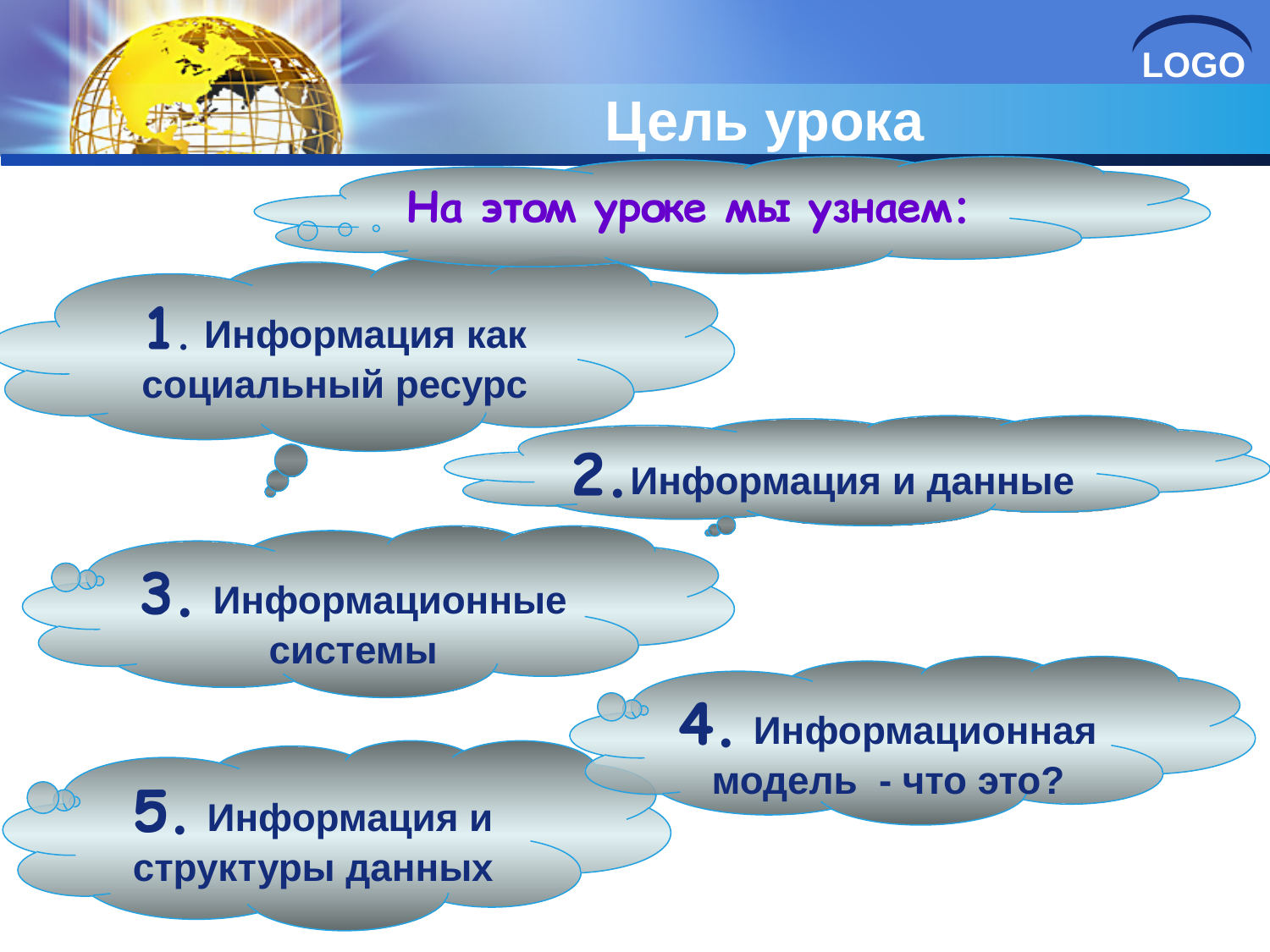

# Цель урока
На этом уроке мы узнаем:
1. Информация как социальный ресурс
2.Информация и данные
3. Информационные системы

4. Информационная модель  - что это?
5. Информация и структуры данных